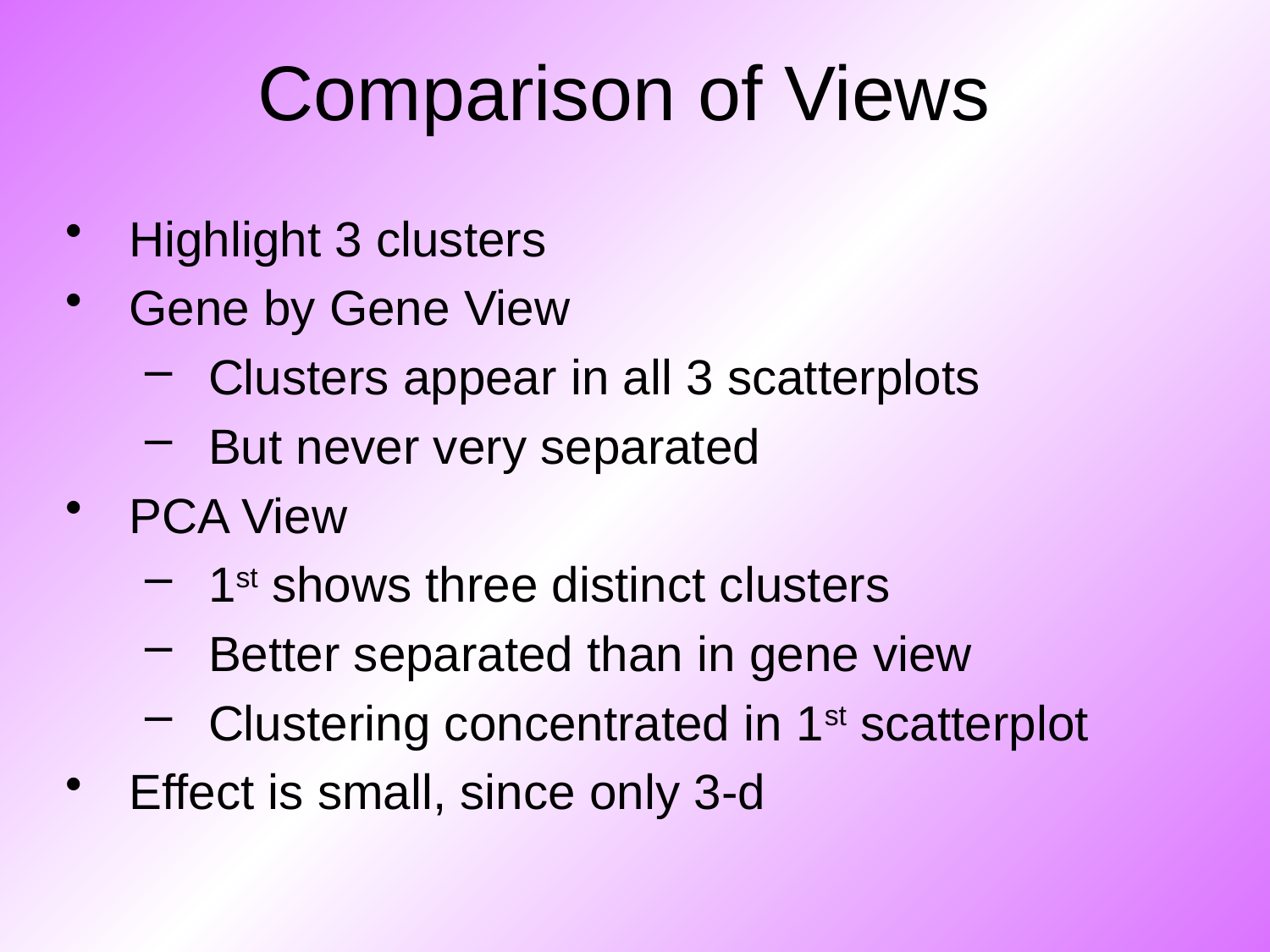

# Comparison of Views
Highlight 3 clusters
Gene by Gene View
Clusters appear in all 3 scatterplots
But never very separated
PCA View
1st shows three distinct clusters
Better separated than in gene view
Clustering concentrated in 1st scatterplot
Effect is small, since only 3-d